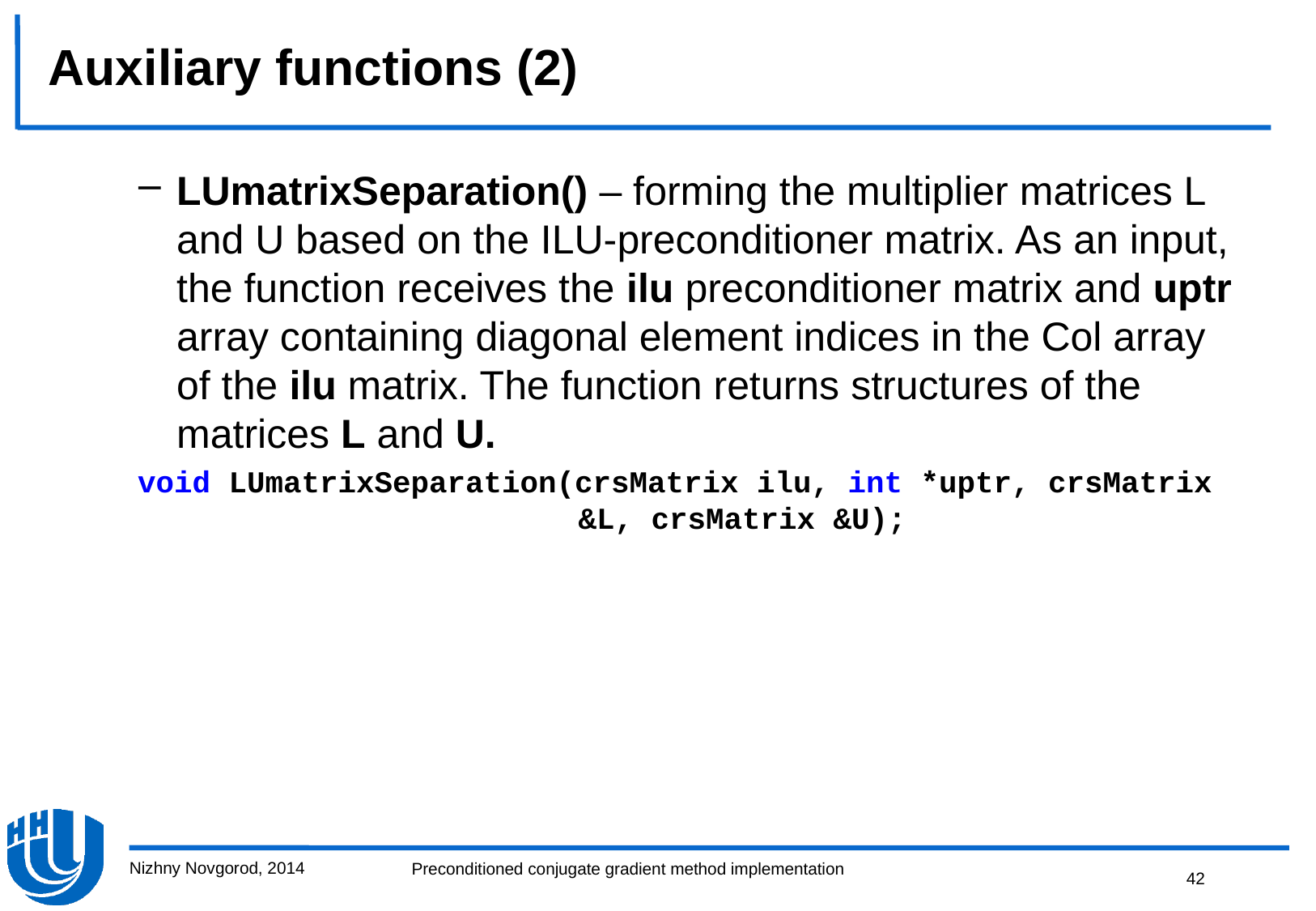

# Auxiliary functions (2)
LUmatrixSeparation() – forming the multiplier matrices L and U based on the ILU-preconditioner matrix. As an input, the function receives the ilu preconditioner matrix and uptr array containing diagonal element indices in the Col array of the ilu matrix. The function returns structures of the matrices L and U.
void LUmatrixSeparation(crsMatrix ilu, int *uptr, crsMatrix &L, crsMatrix &U);

Nizhny Novgorod, 2014
42
Preconditioned conjugate gradient method implementation